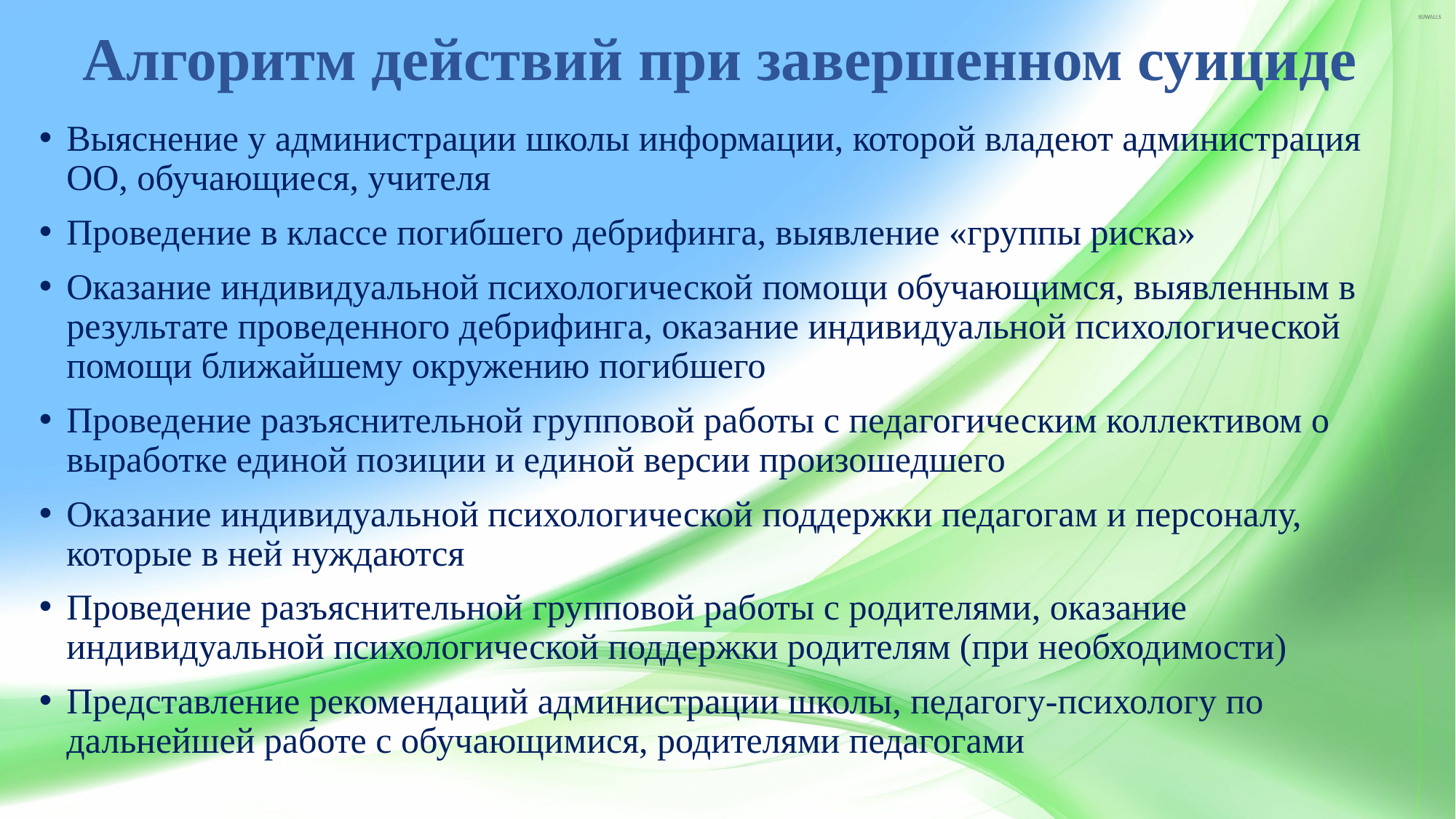

# Алгоритм действий при завершенном суициде
Выяснение у администрации школы информации, которой владеют администрация ОО, обучающиеся, учителя
Проведение в классе погибшего дебрифинга, выявление «группы риска»
Оказание индивидуальной психологической помощи обучающимся, выявленным в результате проведенного дебрифинга, оказание индивидуальной психологической помощи ближайшему окружению погибшего
Проведение разъяснительной групповой работы с педагогическим коллективом о выработке единой позиции и единой версии произошедшего
Оказание индивидуальной психологической поддержки педагогам и персоналу, которые в ней нуждаются
Проведение разъяснительной групповой работы с родителями, оказание индивидуальной психологической поддержки родителям (при необходимости)
Представление рекомендаций администрации школы, педагогу-психологу по дальнейшей работе с обучающимися, родителями педагогами